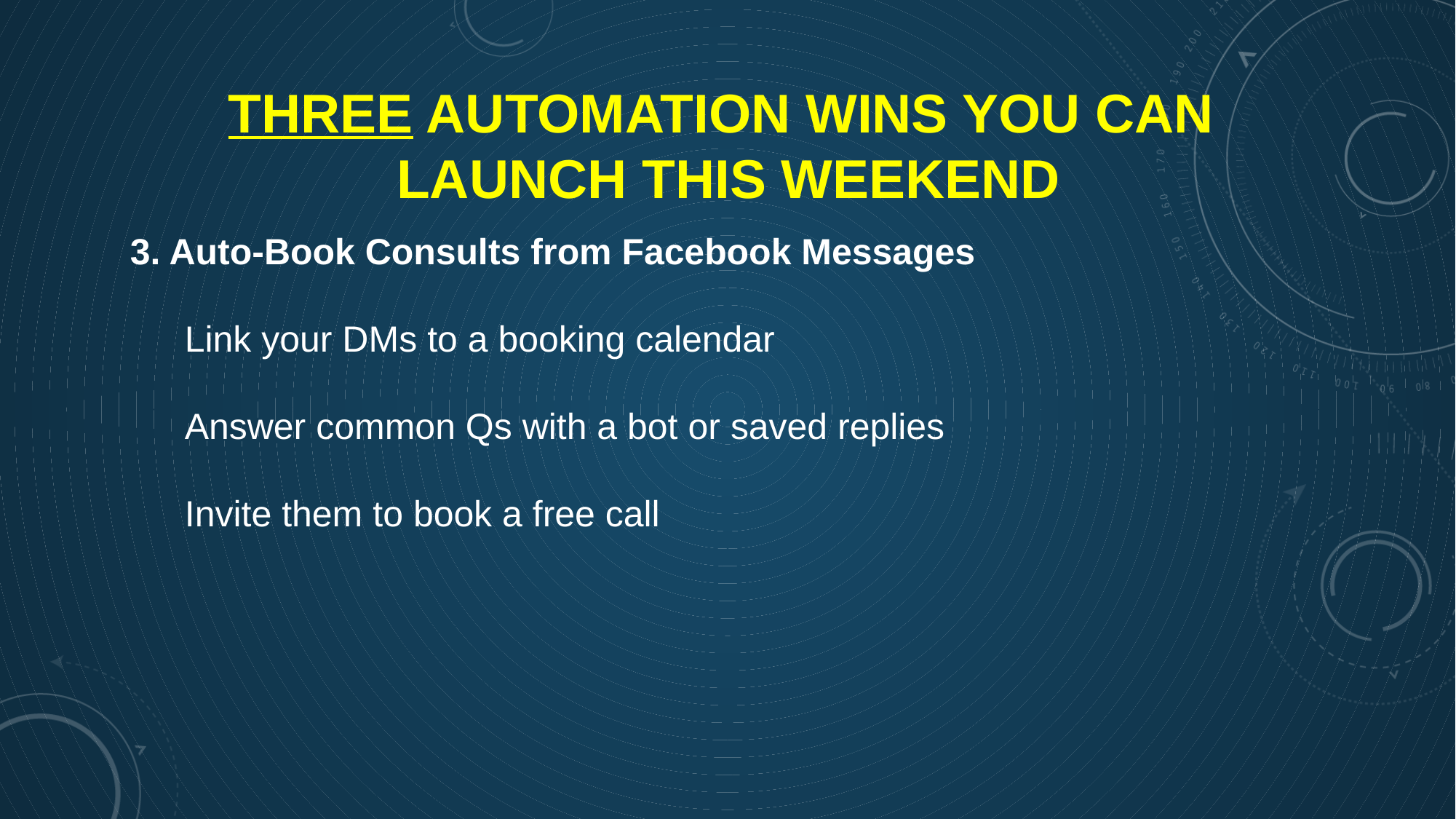

THREE Automation Wins You Can
Launch This Weekend
3. Auto-Book Consults from Facebook Messages

Link your DMs to a booking calendar

Answer common Qs with a bot or saved replies

Invite them to book a free call